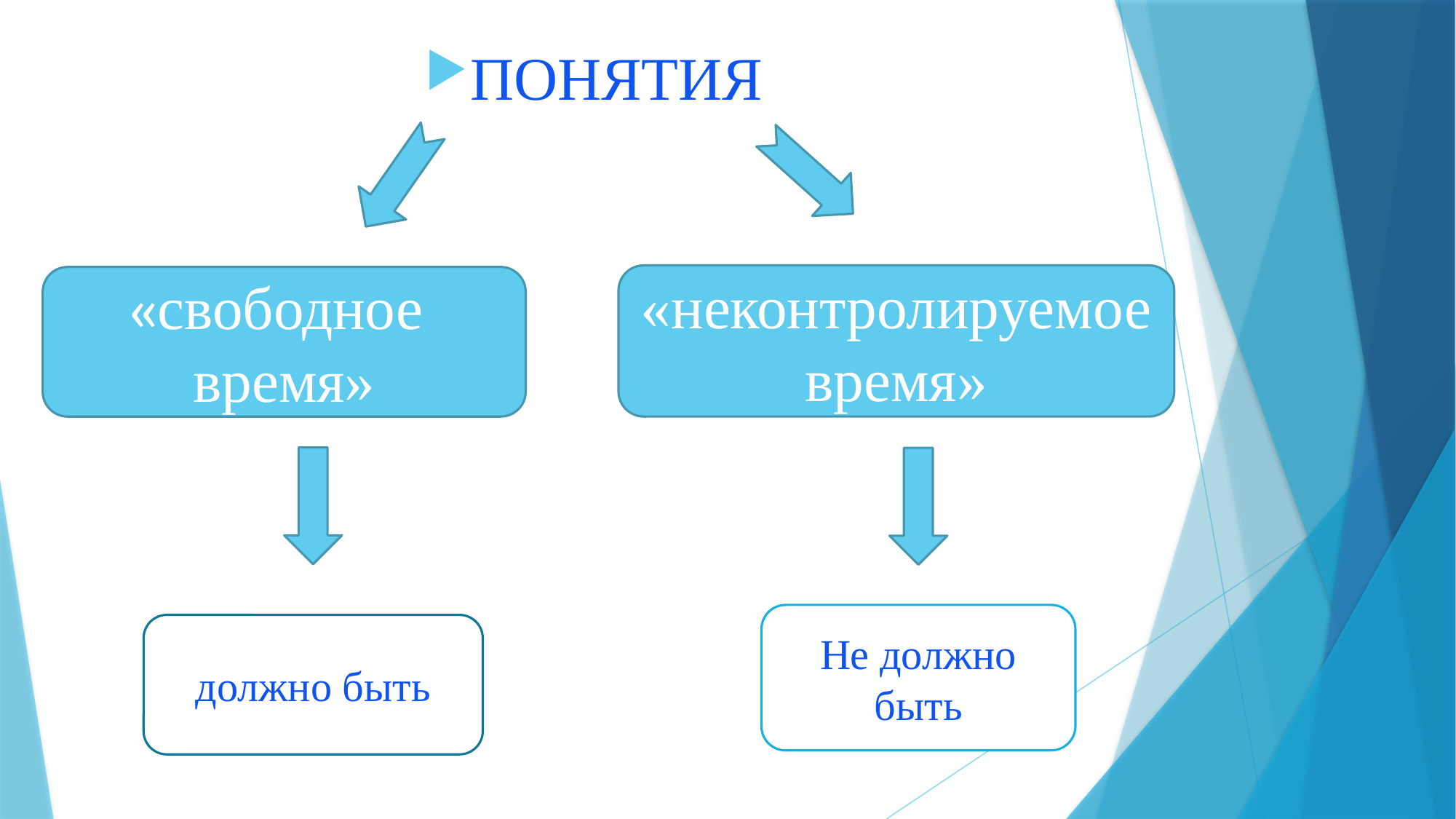

ПОНЯТИЯ

«неконтролируемое время»
«свободное
время»

Не должно быть
должно быть